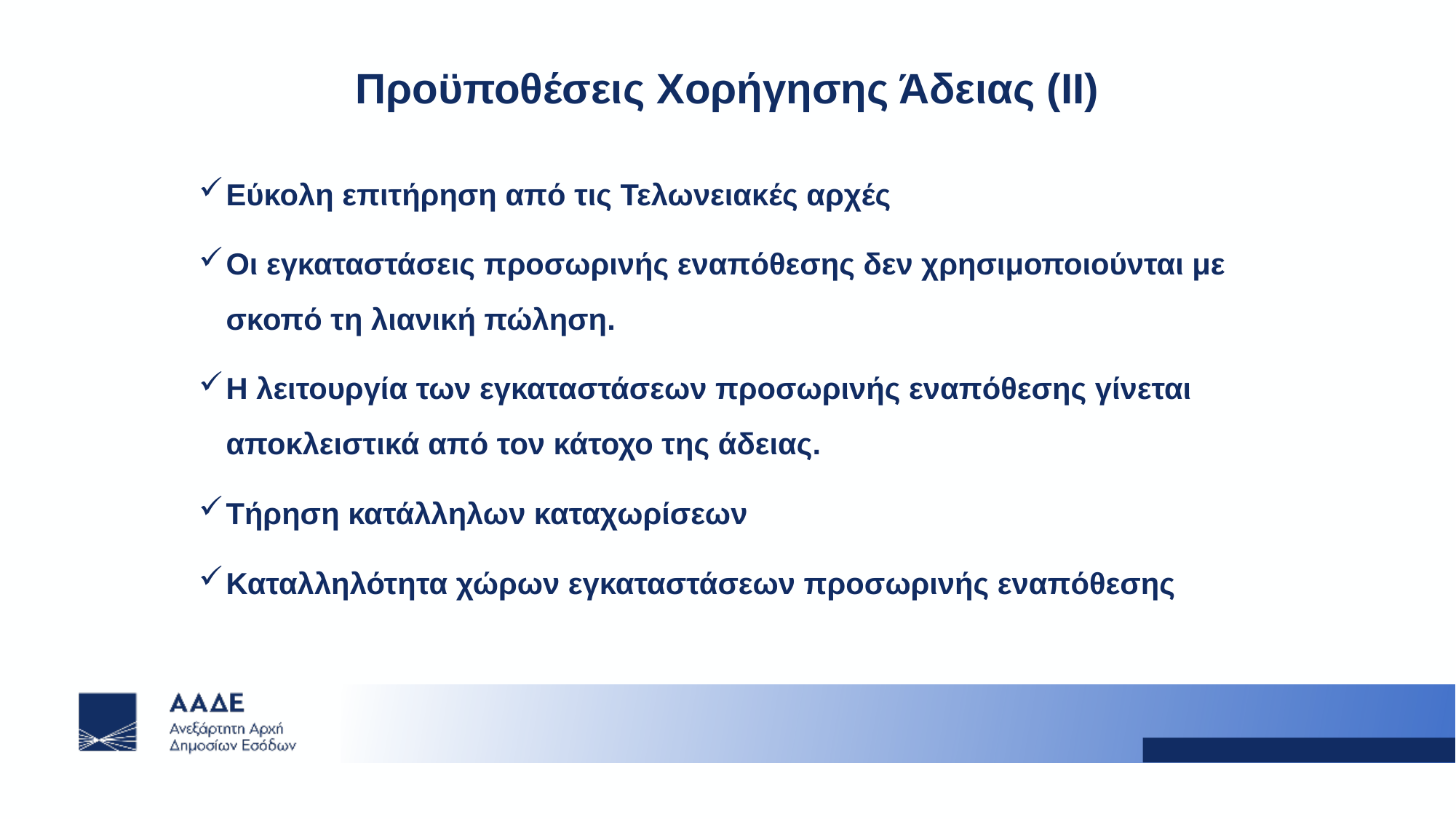

Προϋποθέσεις Χορήγησης Άδειας (ΙΙ)
Εύκολη επιτήρηση από τις Τελωνειακές αρχές
Οι εγκαταστάσεις προσωρινής εναπόθεσης δεν χρησιμοποιούνται με σκοπό τη λιανική πώληση.
Η λειτουργία των εγκαταστάσεων προσωρινής εναπόθεσης γίνεται αποκλειστικά από τον κάτοχο της άδειας.
Τήρηση κατάλληλων καταχωρίσεων
Καταλληλότητα χώρων εγκαταστάσεων προσωρινής εναπόθεσης